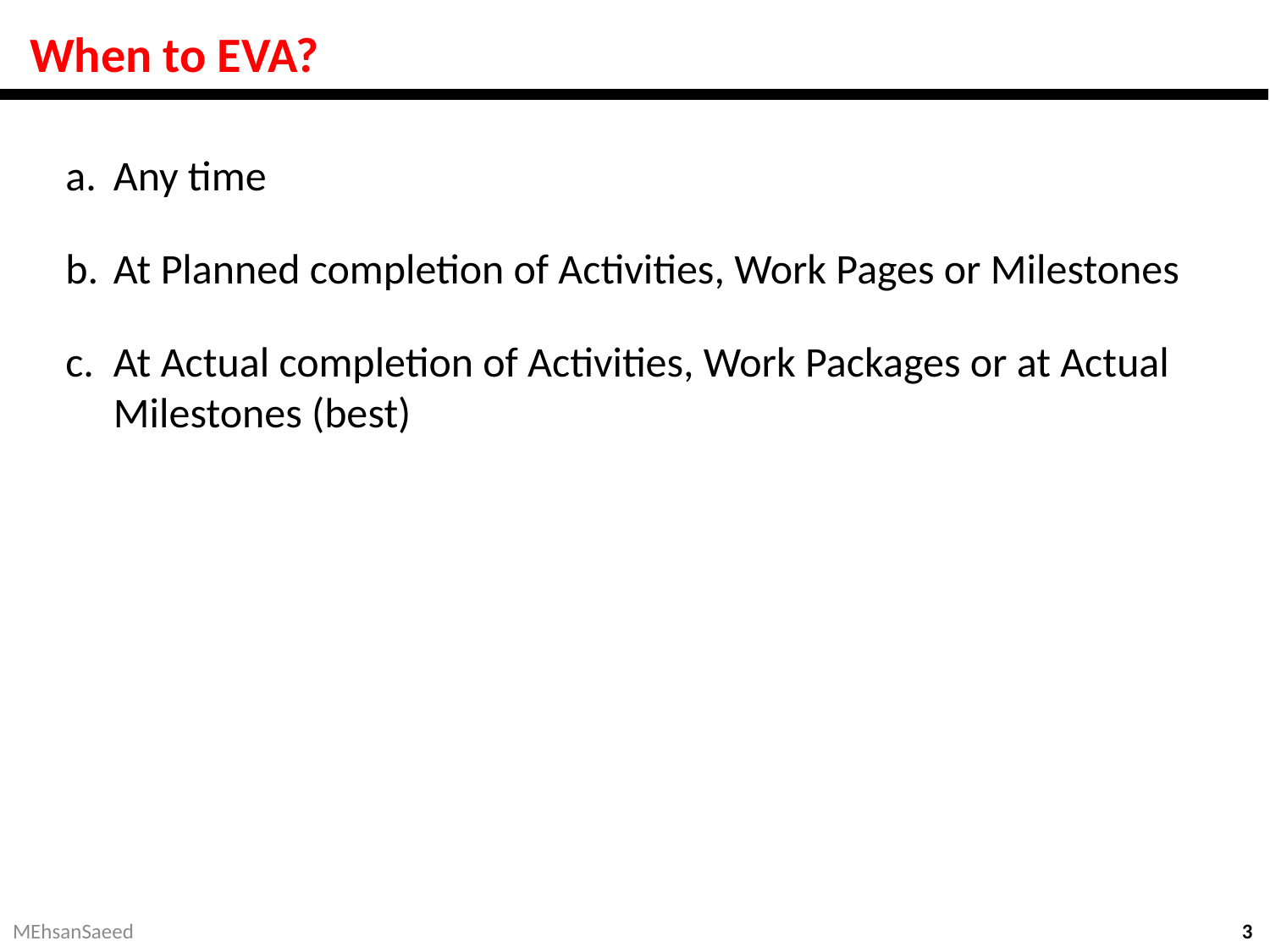

# When to EVA?
Any time
At Planned completion of Activities, Work Pages or Milestones
At Actual completion of Activities, Work Packages or at Actual Milestones (best)
MEhsanSaeed
3